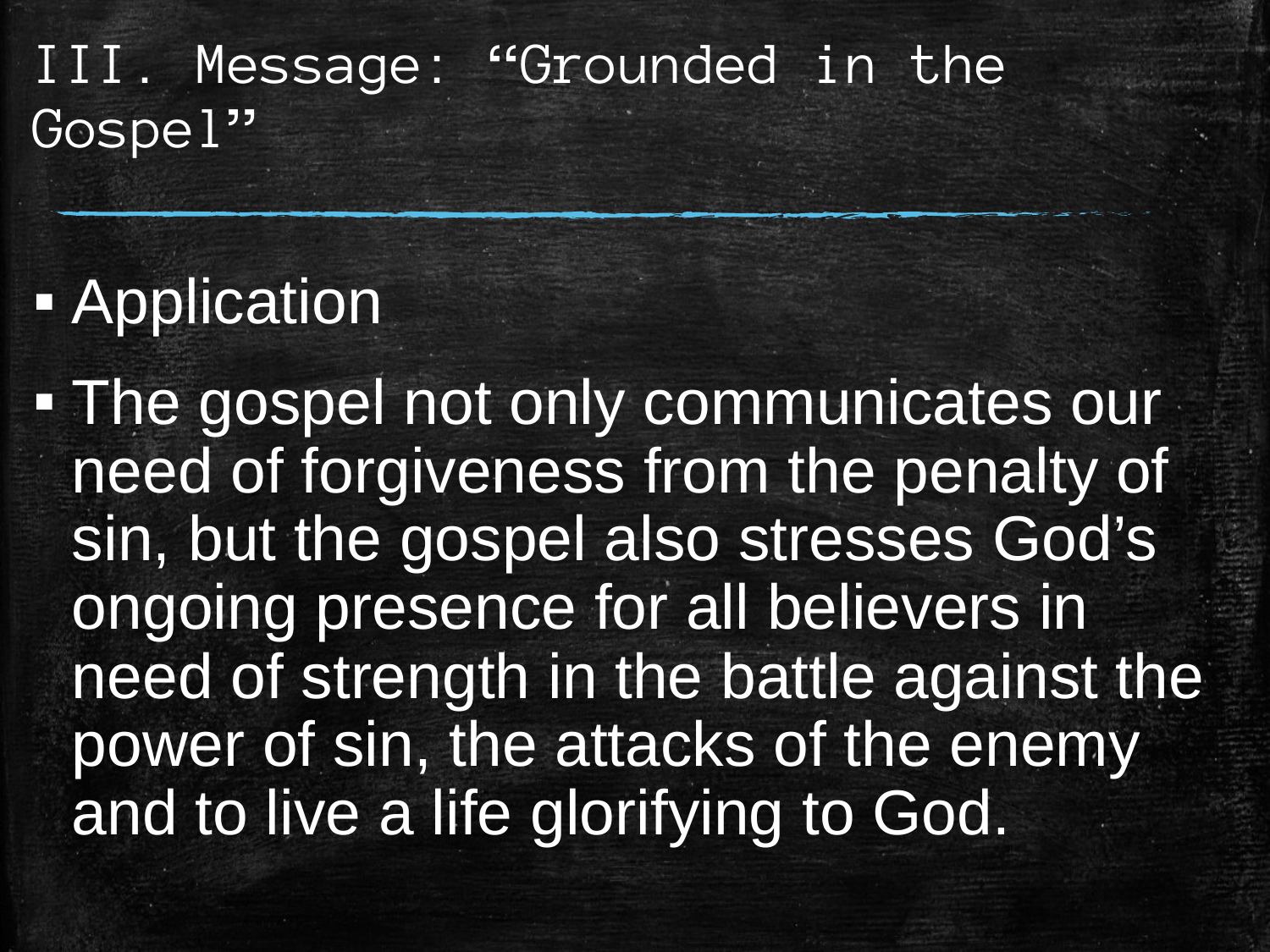

# III. Message: “Grounded in the Gospel”
Application
The gospel not only communicates our need of forgiveness from the penalty of sin, but the gospel also stresses God’s ongoing presence for all believers in need of strength in the battle against the power of sin, the attacks of the enemy and to live a life glorifying to God.